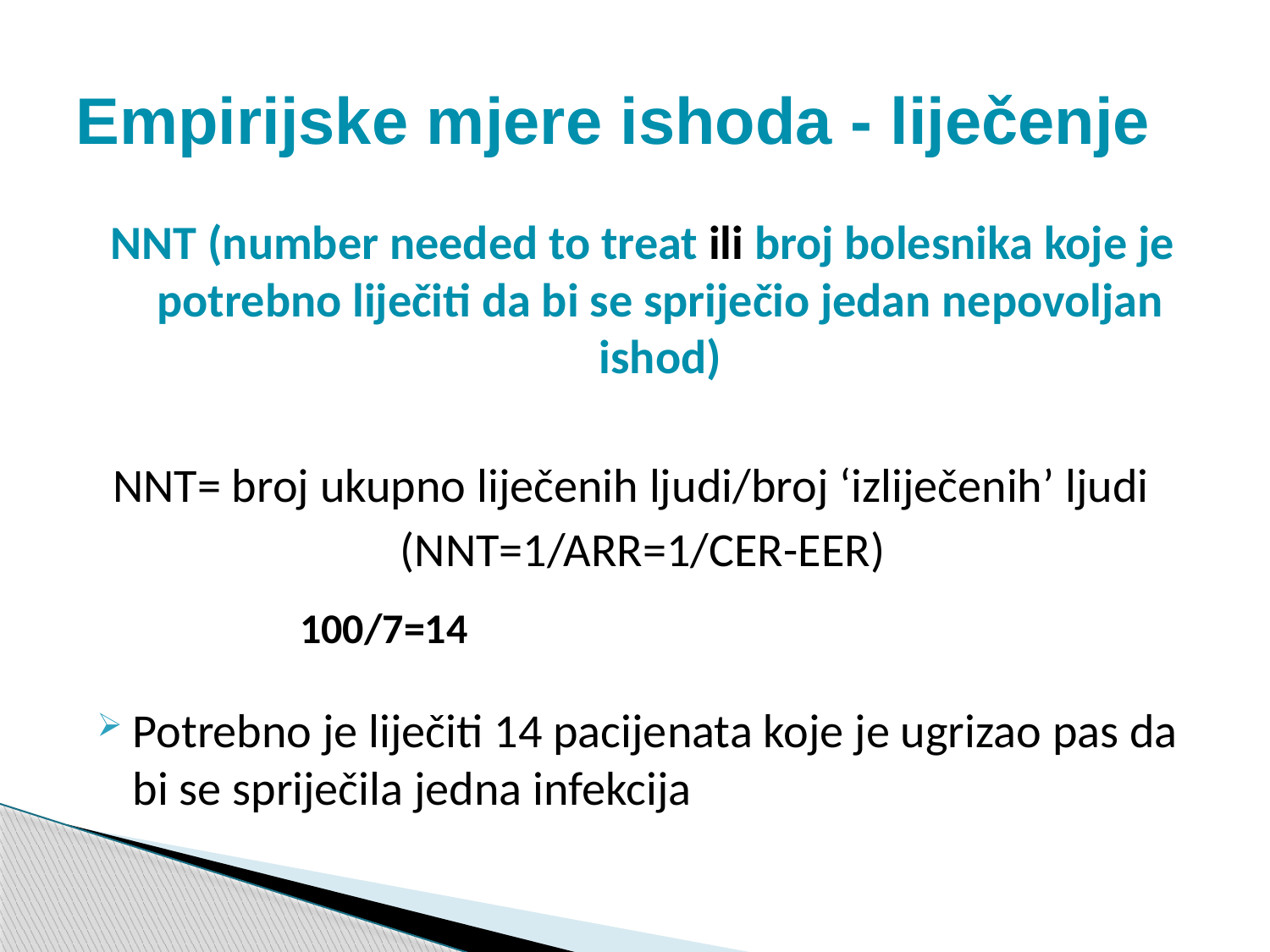

# Empirijske mjere ishoda - liječenje
NNT (number needed to treat ili broj bolesnika koje je potrebno liječiti da bi se spriječio jedan nepovoljan ishod)

  NNT= broj ukupno liječenih ljudi/broj ‘izliječenih’ ljudi
(NNT=1/ARR=1/CER-EER)
100/7=14
Potrebno je liječiti 14 pacijenata koje je ugrizao pas da bi se spriječila jedna infekcija